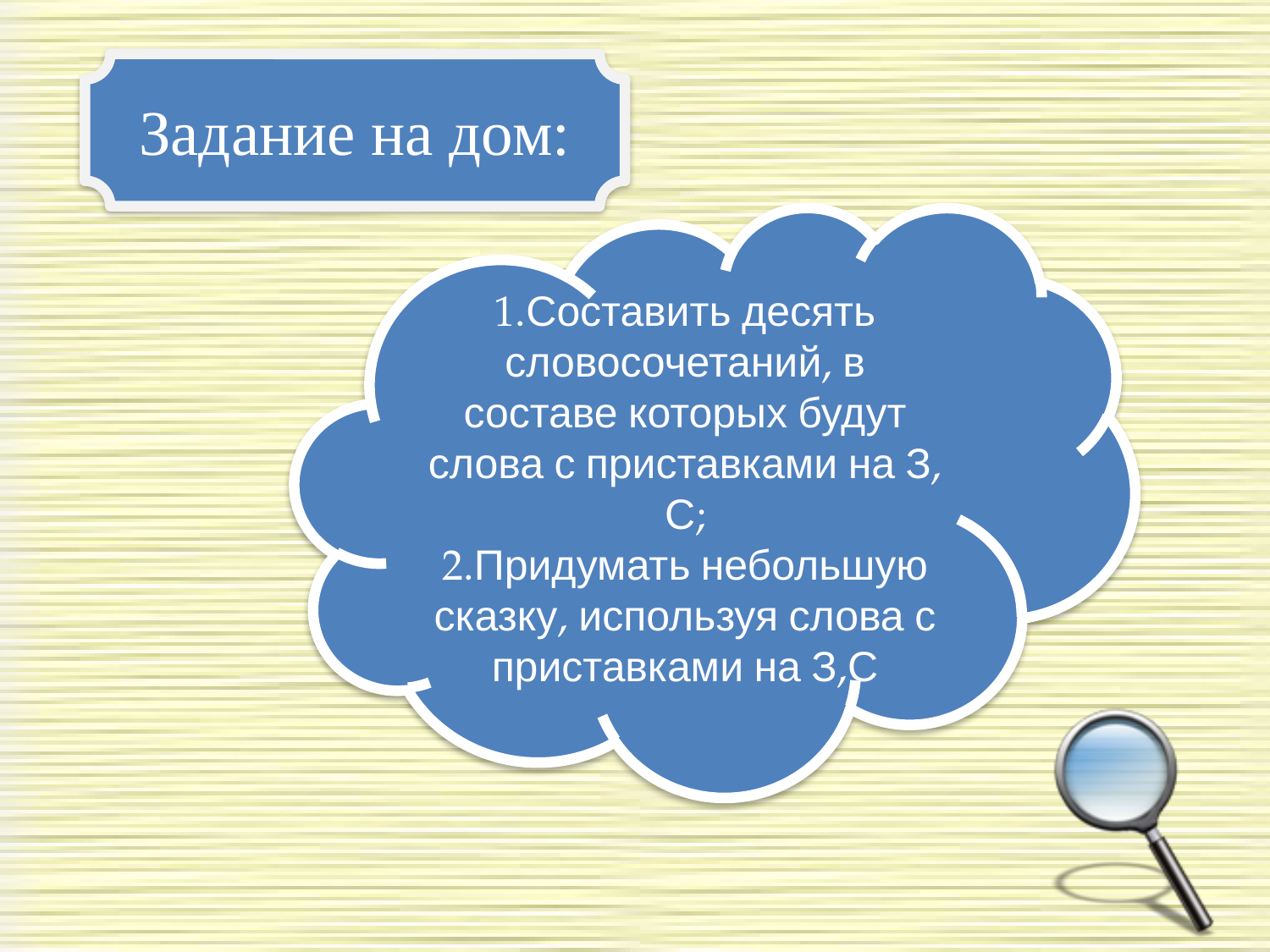

Задание на дом:
1.Составить десять словосочетаний, в составе которых будут слова с приставками на З, С;
2.Придумать небольшую сказку, используя слова с приставками на З,С